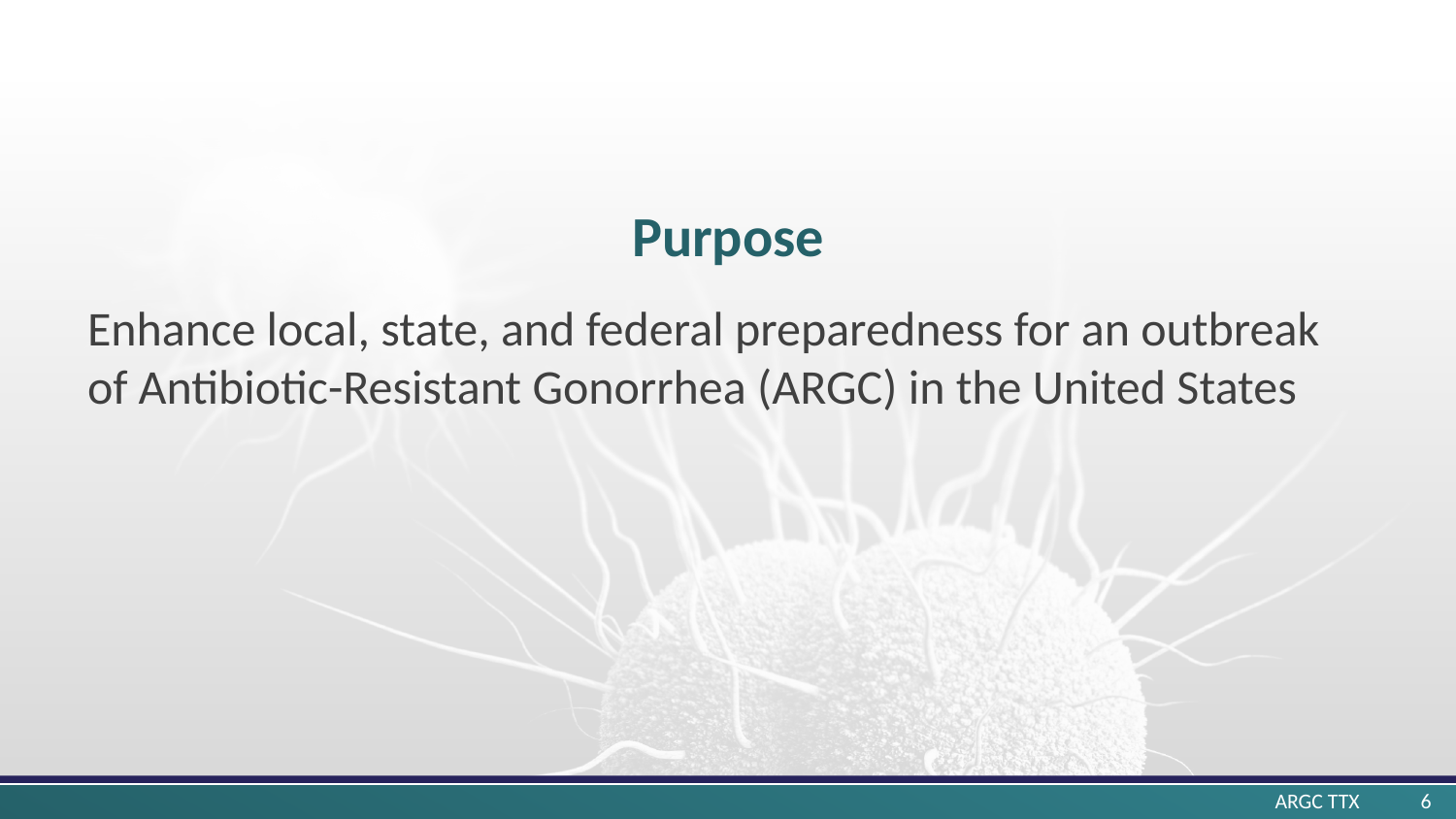

# Purpose
Enhance local, state, and federal preparedness for an outbreak of Antibiotic-Resistant Gonorrhea (ARGC) in the United States

ARGC TTX 	6